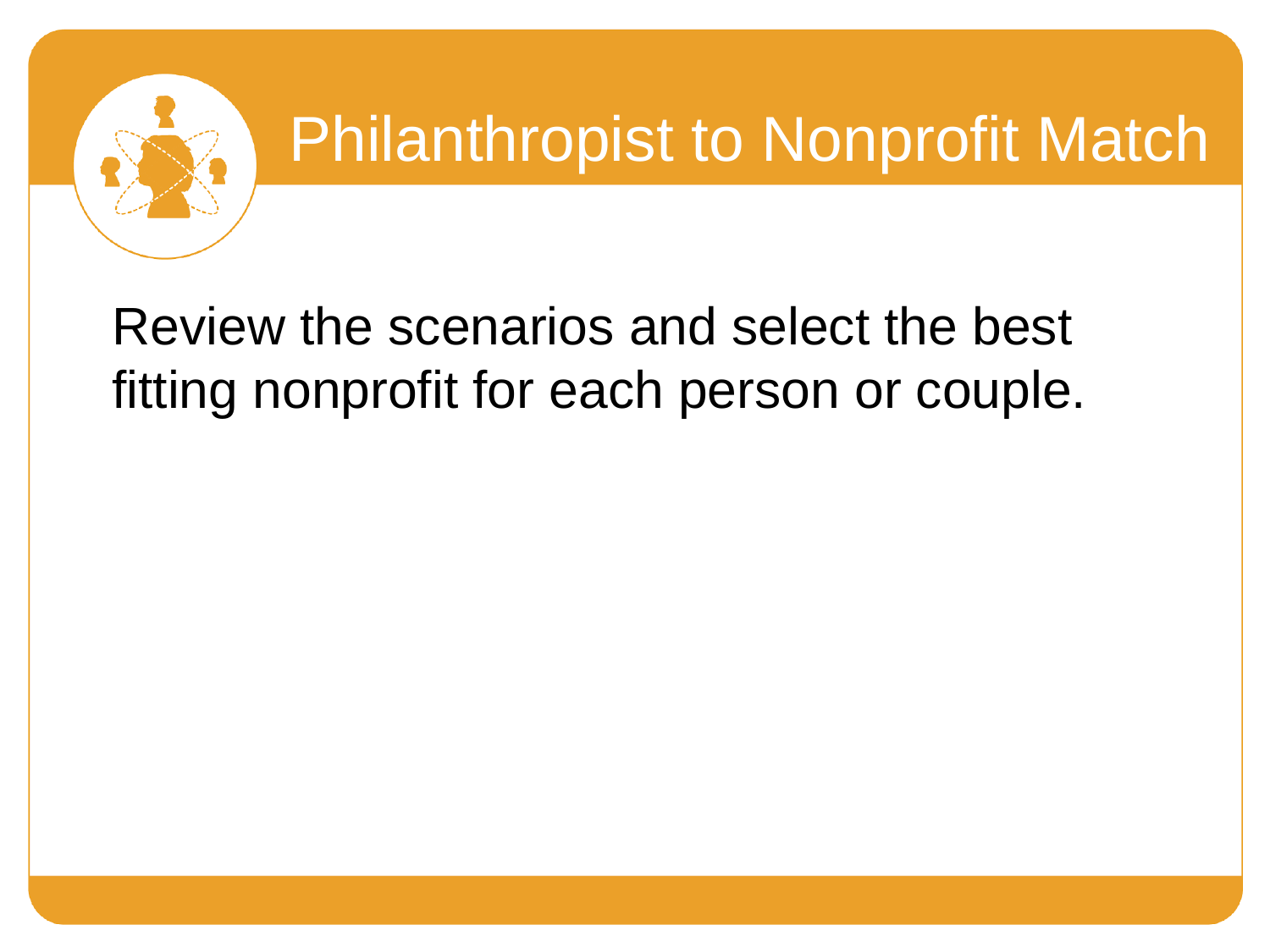

Philanthropist to Nonprofit Match
Review the scenarios and select the best fitting nonprofit for each person or couple.